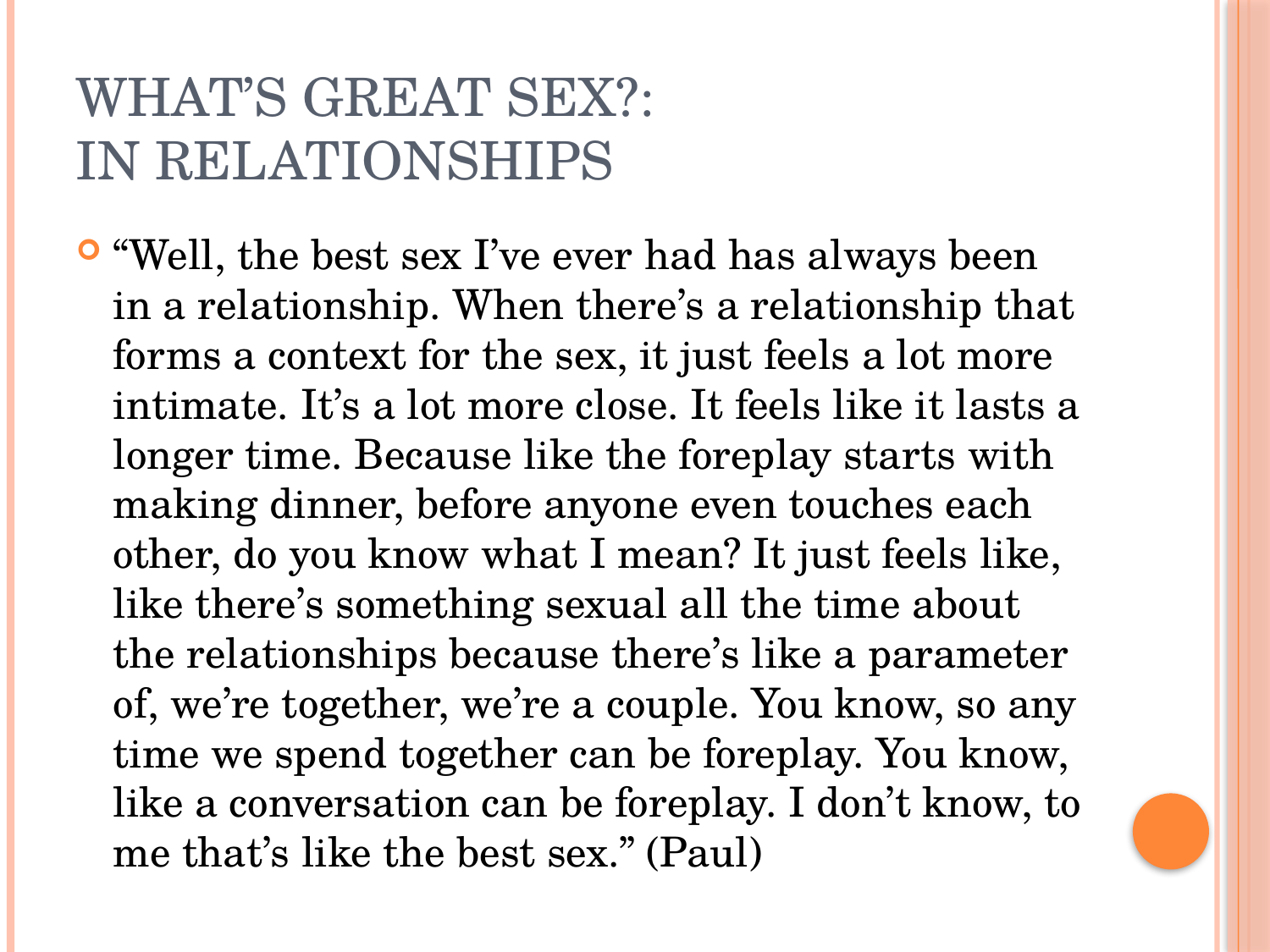

# What’s Great Sex?: In Relationships
“Well, the best sex I’ve ever had has always been in a relationship. When there’s a relationship that forms a context for the sex, it just feels a lot more intimate. It’s a lot more close. It feels like it lasts a longer time. Because like the foreplay starts with making dinner, before anyone even touches each other, do you know what I mean? It just feels like, like there’s something sexual all the time about the relationships because there’s like a parameter of, we’re together, we’re a couple. You know, so any time we spend together can be foreplay. You know, like a conversation can be foreplay. I don’t know, to me that’s like the best sex.” (Paul)